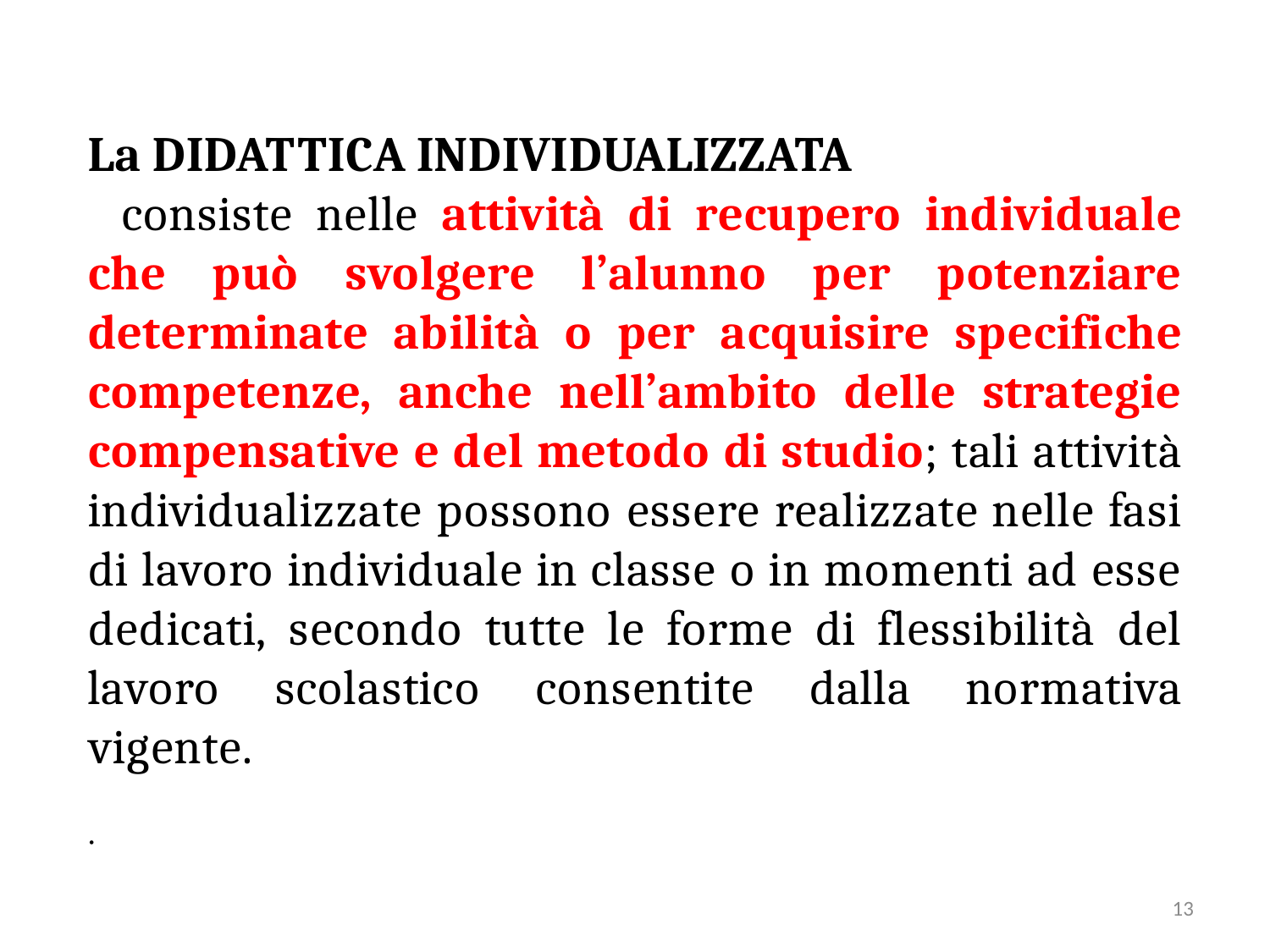

La DIDATTICA INDIVIDUALIZZATA
 consiste nelle attività di recupero individuale che può svolgere l’alunno per potenziare determinate abilità o per acquisire specifiche competenze, anche nell’ambito delle strategie compensative e del metodo di studio; tali attività individualizzate possono essere realizzate nelle fasi di lavoro individuale in classe o in momenti ad esse dedicati, secondo tutte le forme di flessibilità del lavoro scolastico consentite dalla normativa vigente.

.
13